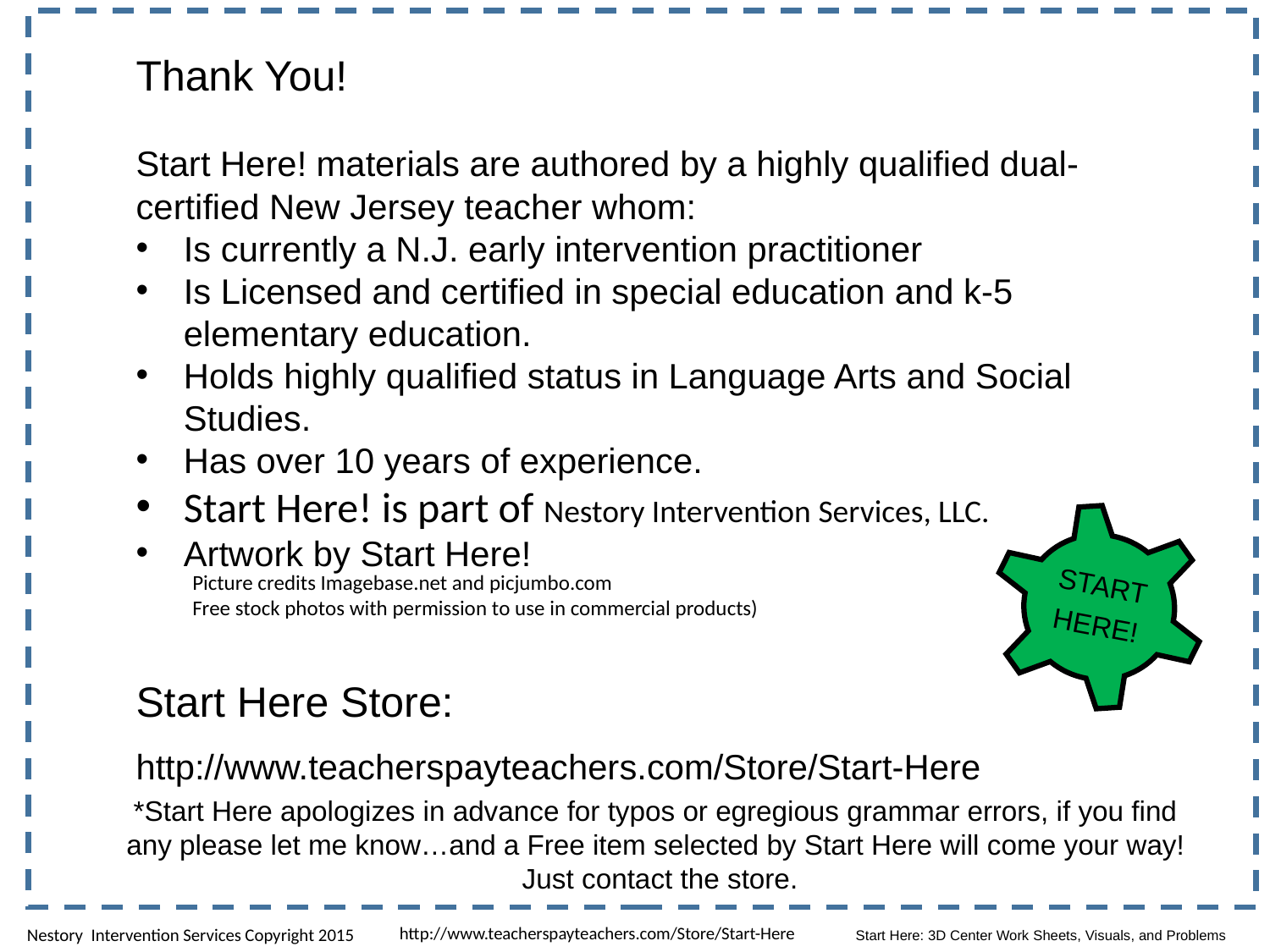

Thank You!

Start Here! materials are authored by a highly qualified dual-certified New Jersey teacher whom:
Is currently a N.J. early intervention practitioner
Is Licensed and certified in special education and k-5 elementary education.
Holds highly qualified status in Language Arts and Social Studies.
Has over 10 years of experience.
Start Here! is part of Nestory Intervention Services, LLC.
Artwork by Start Here!

Start Here Store:

http://www.teacherspayteachers.com/Store/Start-Here
START
HERE!
Picture credits Imagebase.net and picjumbo.com
Free stock photos with permission to use in commercial products)
*Start Here apologizes in advance for typos or egregious grammar errors, if you find any please let me know…and a Free item selected by Start Here will come your way!  Just contact the store.
Start Here: 3D Center Work Sheets, Visuals, and Problems
http://www.teacherspayteachers.com/Store/Start-Here
Nestory  Intervention Services Copyright 2015